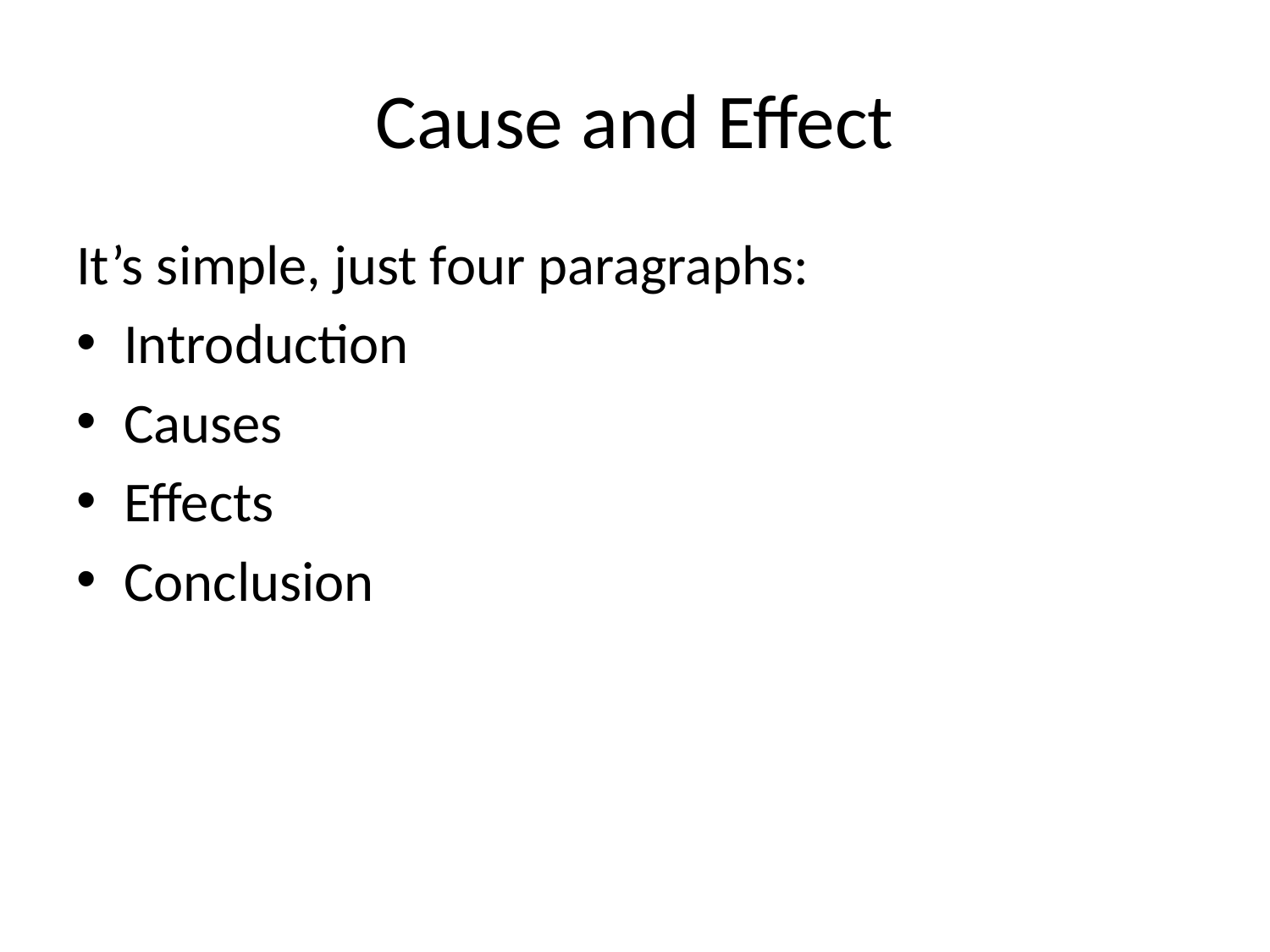

# Cause and Effect
It’s simple, just four paragraphs:
Introduction
Causes
Effects
Conclusion